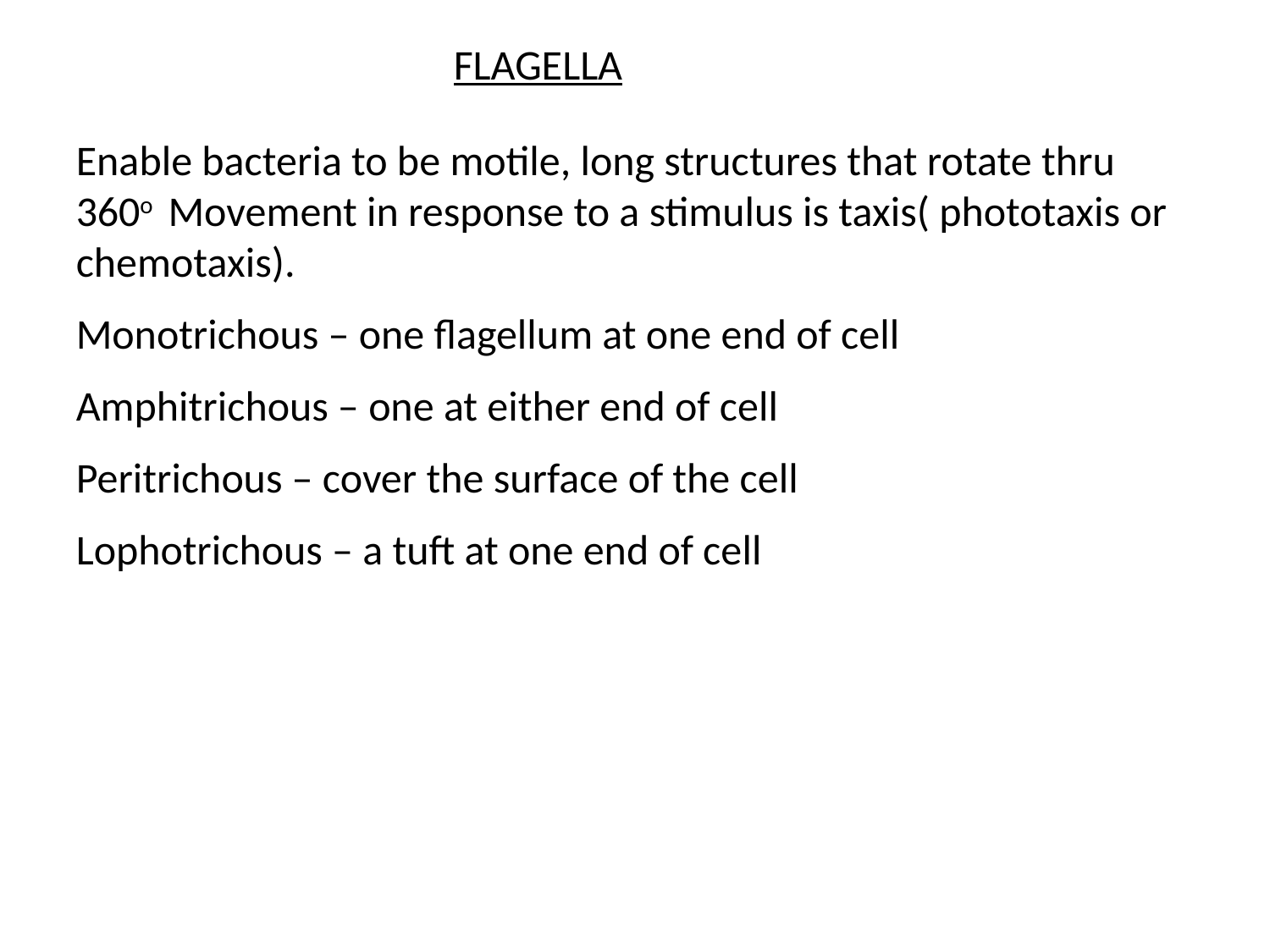

FLAGELLA

Enable bacteria to be motile, long structures that rotate thru 360o  Movement in response to a stimulus is taxis( phototaxis or chemotaxis).
Monotrichous – one flagellum at one end of cell
Amphitrichous – one at either end of cell
Peritrichous – cover the surface of the cell
Lophotrichous – a tuft at one end of cell